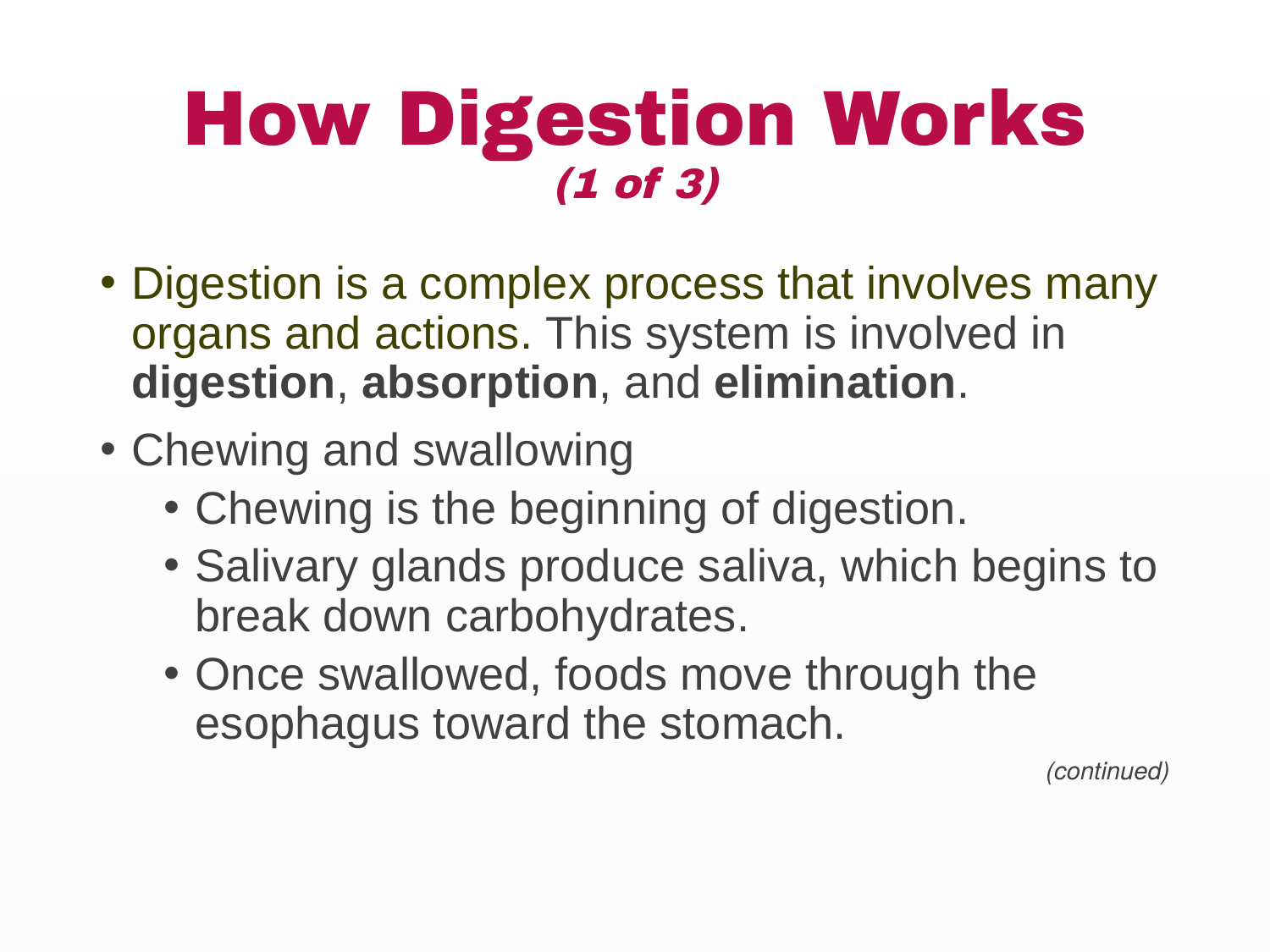

# How Digestion Works (1 of 3)
Digestion is a complex process that involves many organs and actions. This system is involved in digestion, absorption, and elimination.
Chewing and swallowing
Chewing is the beginning of digestion.
Salivary glands produce saliva, which begins to break down carbohydrates.
Once swallowed, foods move through the esophagus toward the stomach.
(continued)